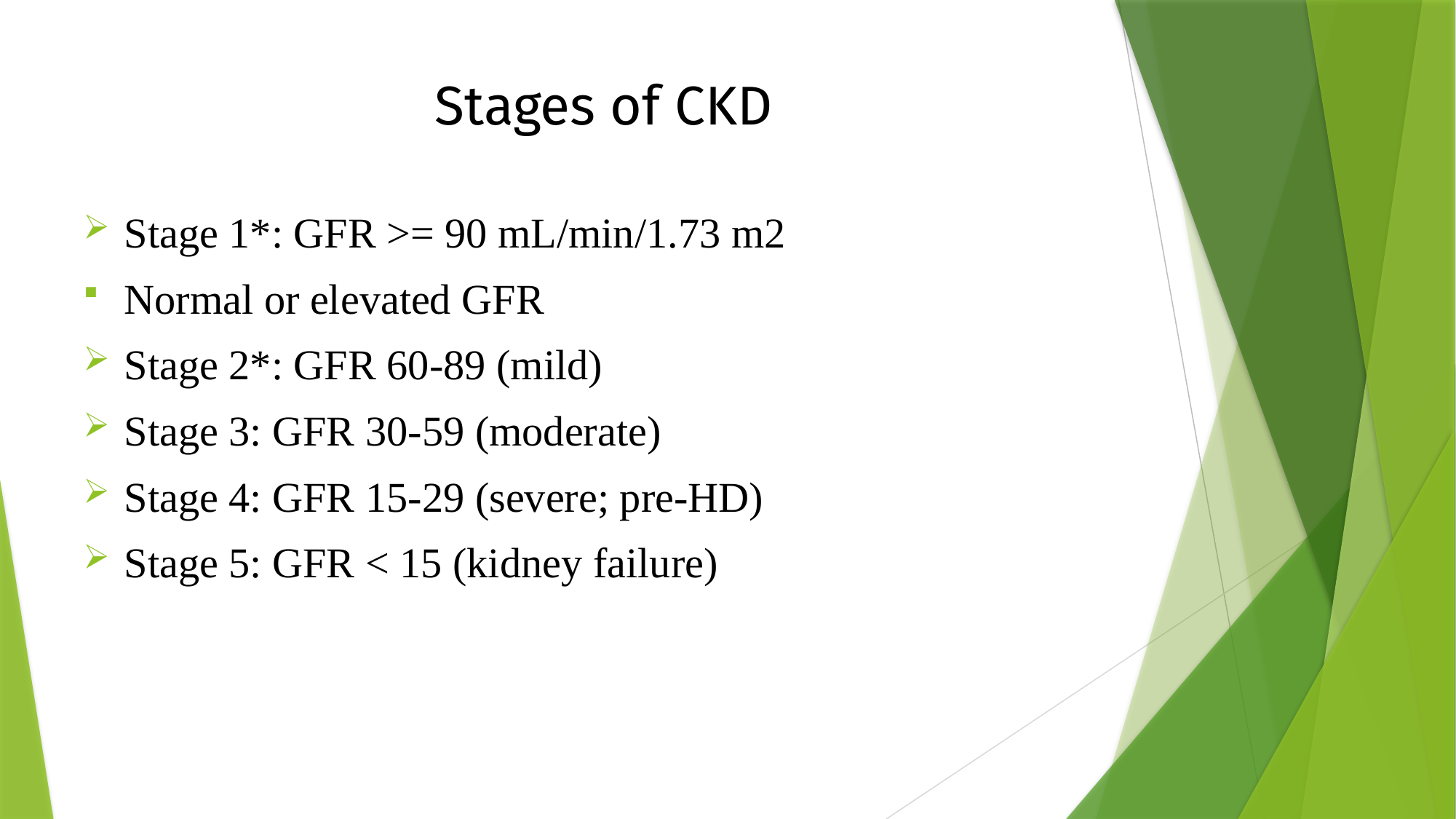

# Stages of CKD
Stage 1*: GFR >= 90 mL/min/1.73 m2
Normal or elevated GFR
Stage 2*: GFR 60-89 (mild)
Stage 3: GFR 30-59 (moderate)
Stage 4: GFR 15-29 (severe; pre-HD)
Stage 5: GFR < 15 (kidney failure)